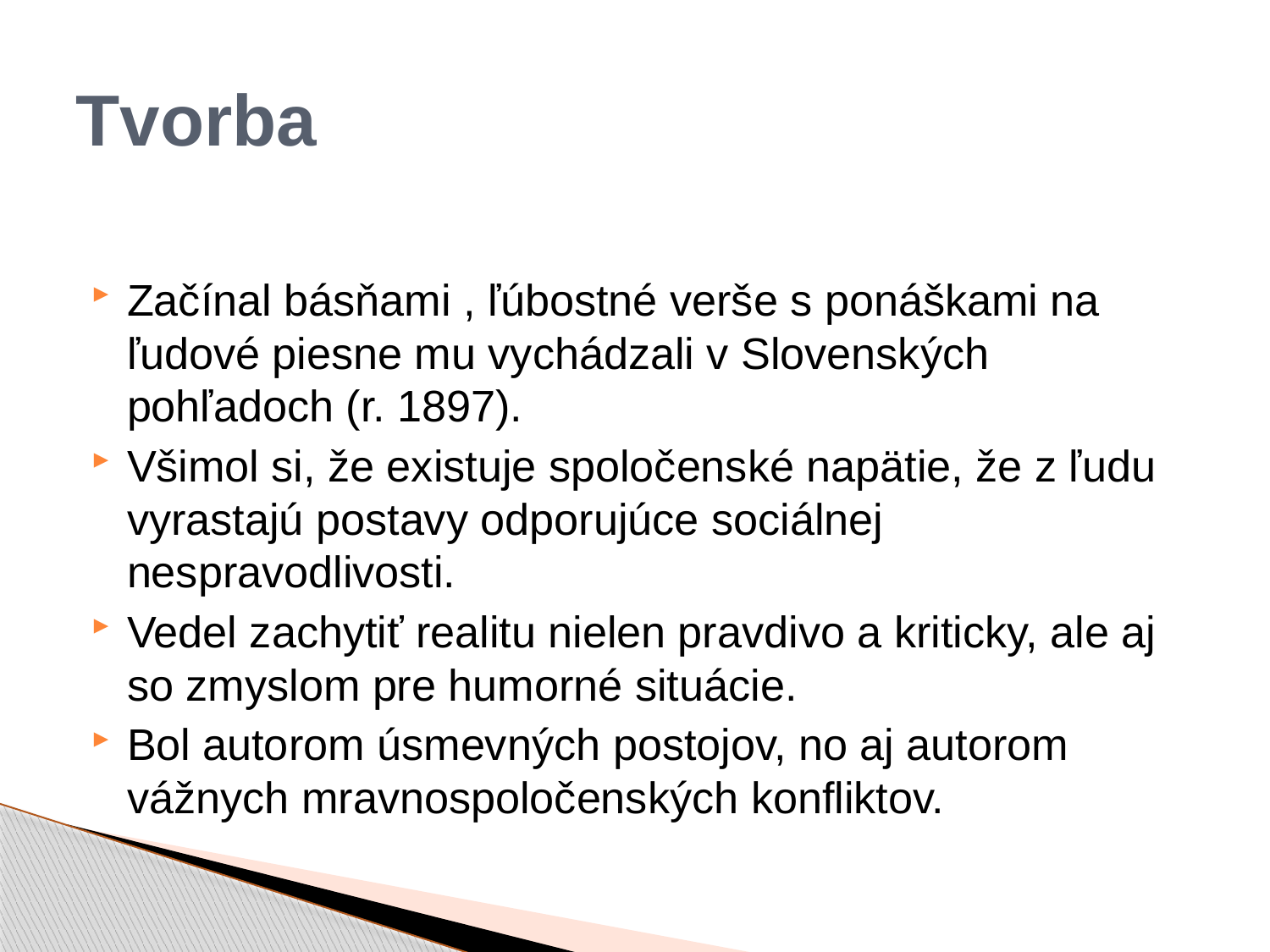

# Tvorba

Začínal básňami , ľúbostné verše s ponáškami na ľudové piesne mu vychádzali v Slovenských pohľadoch (r. 1897).
Všimol si, že existuje spoločenské napätie, že z ľudu vyrastajú postavy odporujúce sociálnej nespravodlivosti.
Vedel zachytiť realitu nielen pravdivo a kriticky, ale aj so zmyslom pre humorné situácie.
Bol autorom úsmevných postojov, no aj autorom vážnych mravnospoločenských konfliktov.